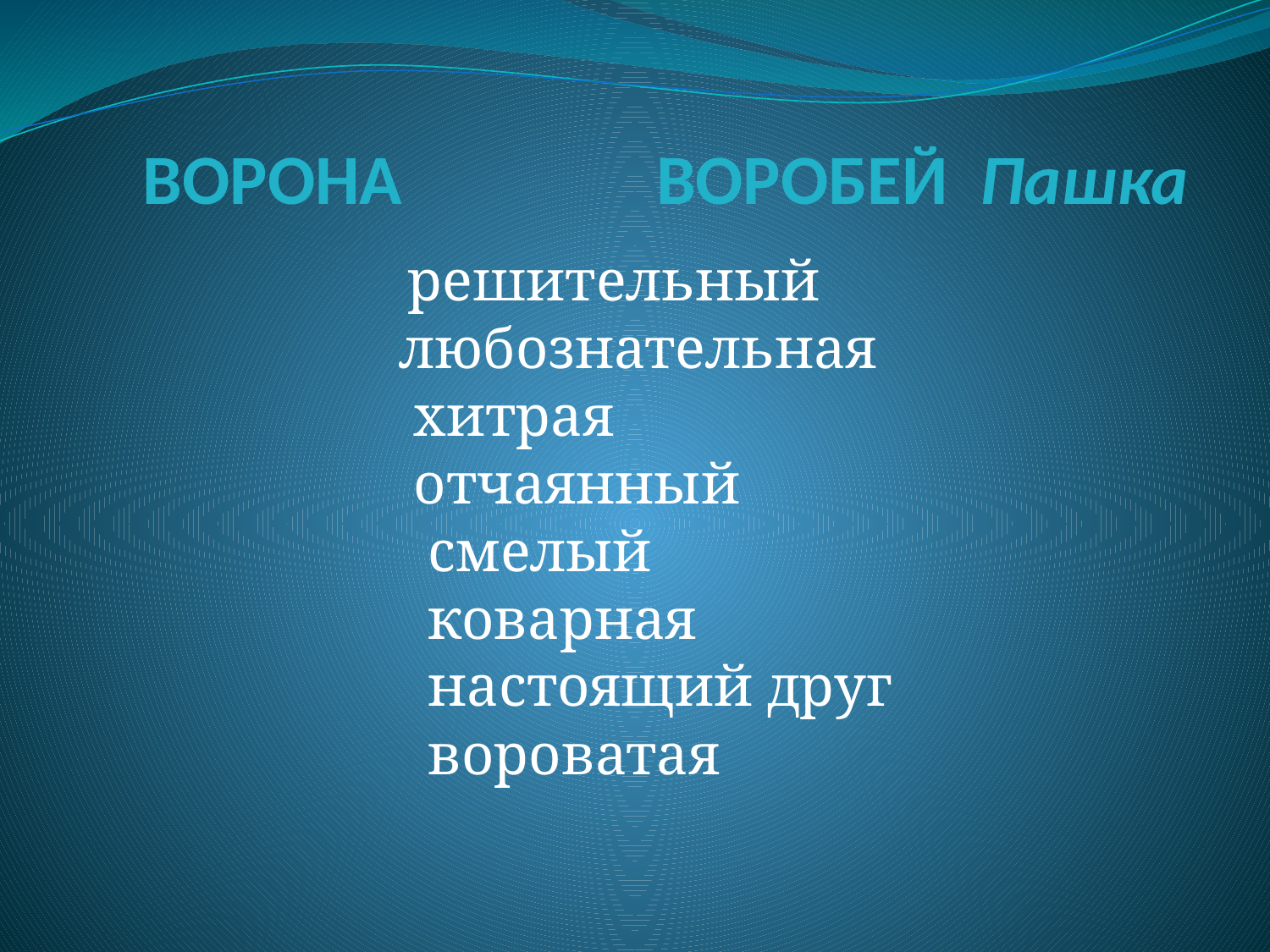

# ВОРОНА                ВОРОБЕЙ  Пашка
                          решительный
                   любознательная
                    хитрая
                    отчаянный
                     смелый
                     коварная
                     настоящий друг
                     вороватая